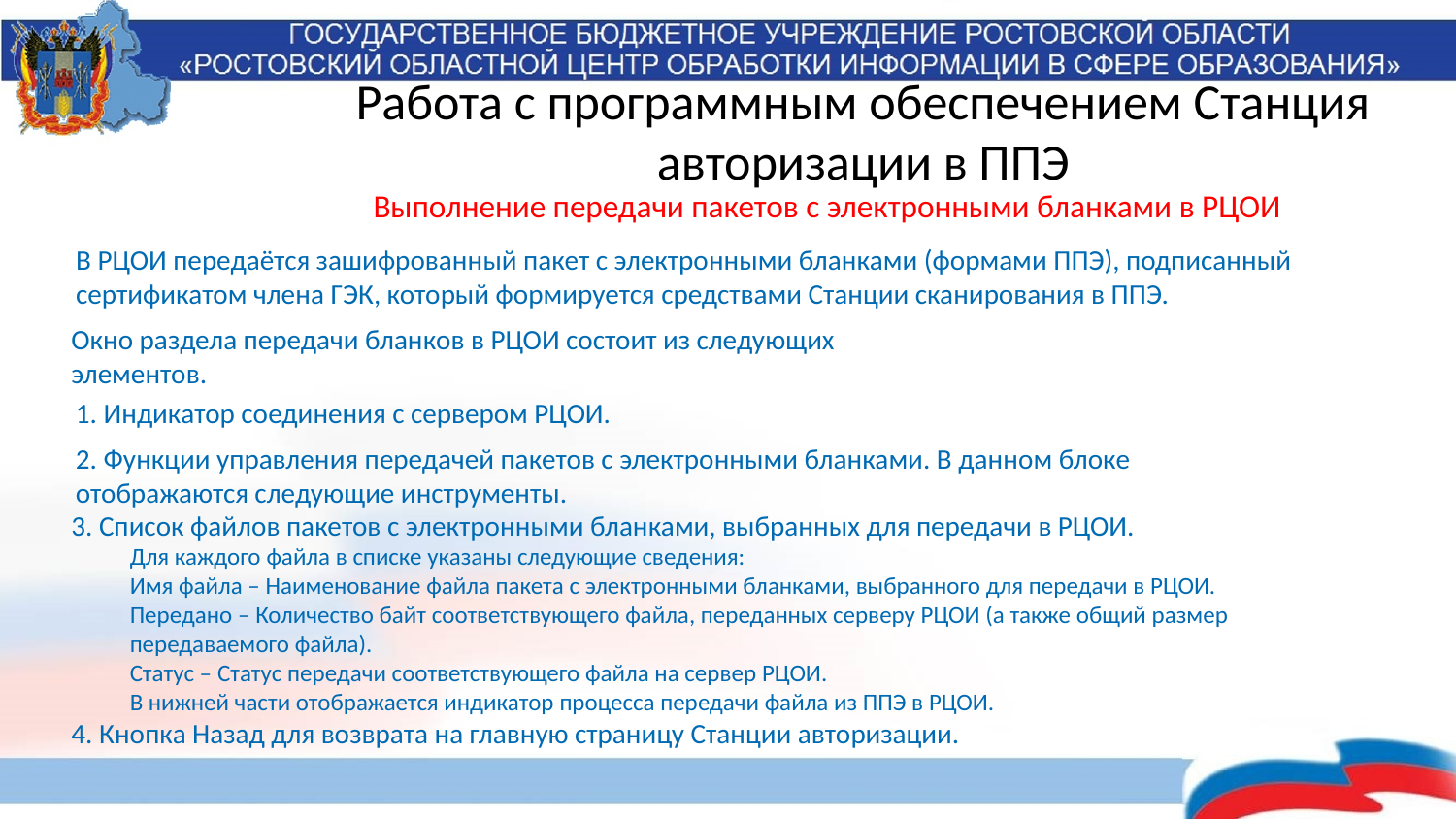

Работа с программным обеспечением Станция авторизации в ППЭ
Выполнение передачи пакетов с электронными бланками в РЦОИ
В РЦОИ передаётся зашифрованный пакет с электронными бланками (формами ППЭ), подписанный сертификатом члена ГЭК, который формируется средствами Станции сканирования в ППЭ.
Окно раздела передачи бланков в РЦОИ состоит из следующих элементов.

1. Индикатор соединения с сервером РЦОИ.
2. Функции управления передачей пакетов с электронными бланками. В данном блоке отображаются следующие инструменты.
3. Список файлов пакетов с электронными бланками, выбранных для передачи в РЦОИ.
Для каждого файла в списке указаны следующие сведения:
Имя файла – Наименование файла пакета с электронными бланками, выбранного для передачи в РЦОИ.
Передано – Количество байт соответствующего файла, переданных серверу РЦОИ (а также общий размер передаваемого файла).
Статус – Статус передачи соответствующего файла на сервер РЦОИ.
В нижней части отображается индикатор процесса передачи файла из ППЭ в РЦОИ.
4. Кнопка Назад для возврата на главную страницу Станции авторизации.